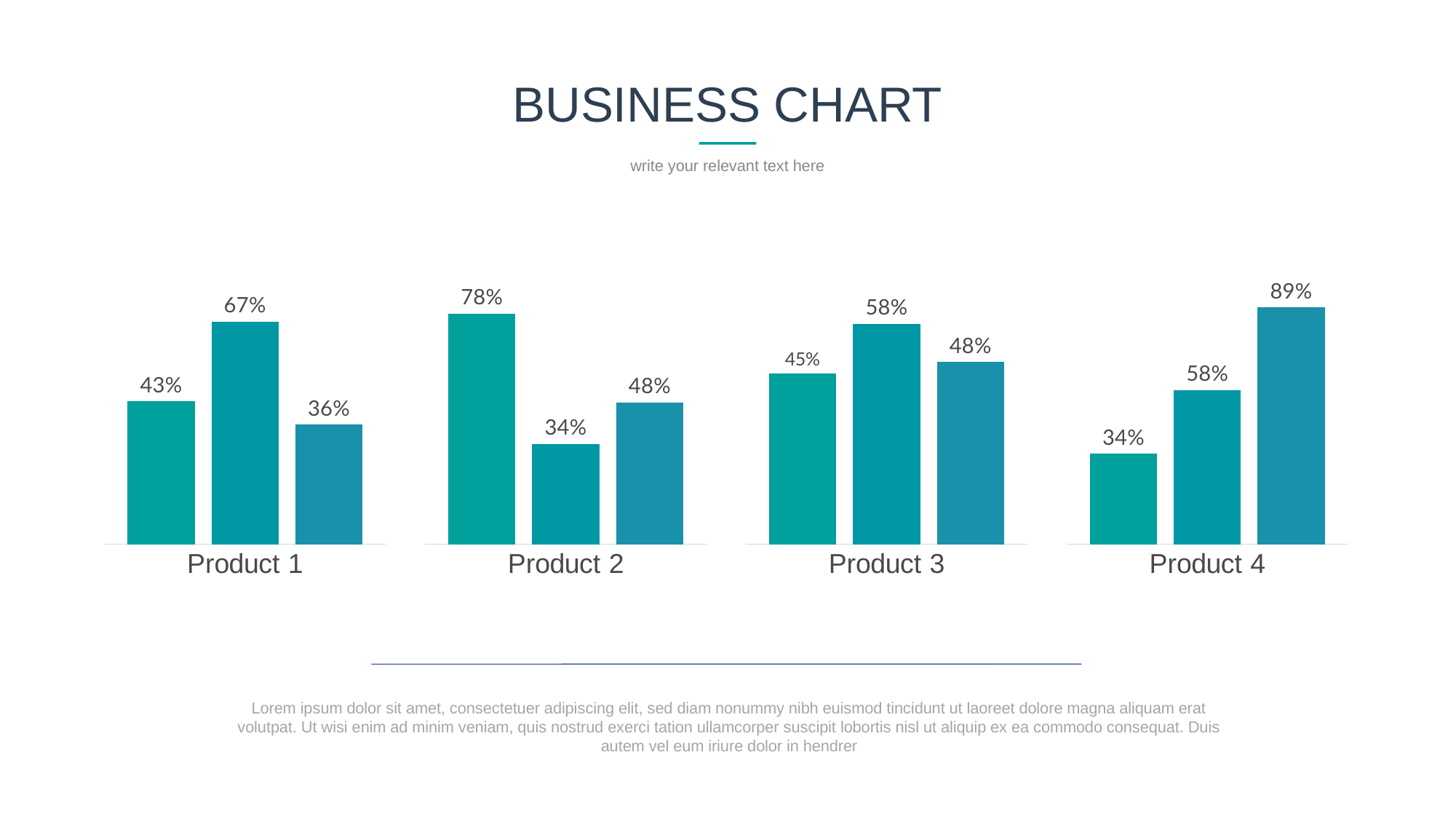

# BUSINESS CHART
write your relevant text here

### Chart

| Category | Web Design | Web Dev. | Mobile Apps |
|---|---|---|---|
| Product 1 | 0.43 | 0.67 | 0.36 |

### Chart

| Category | Web Design | Web Dev. | Mobile Apps |
|---|---|---|---|
| Product 2 | 0.78 | 0.34 | 0.48 |

### Chart

| Category | Web Design | Web Dev. | Mobile Apps |
|---|---|---|---|
| Product 3 | 0.45 | 0.58 | 0.48 |

### Chart

| Category | Web Design | Web Dev. | Mobile Apps |
|---|---|---|---|
| Product 4 | 0.34 | 0.58 | 0.89 |
Lorem ipsum dolor sit amet, consectetuer adipiscing elit, sed diam nonummy nibh euismod tincidunt ut laoreet dolore magna aliquam erat volutpat. Ut wisi enim ad minim veniam, quis nostrud exerci tation ullamcorper suscipit lobortis nisl ut aliquip ex ea commodo consequat. Duis autem vel eum iriure dolor in hendrer